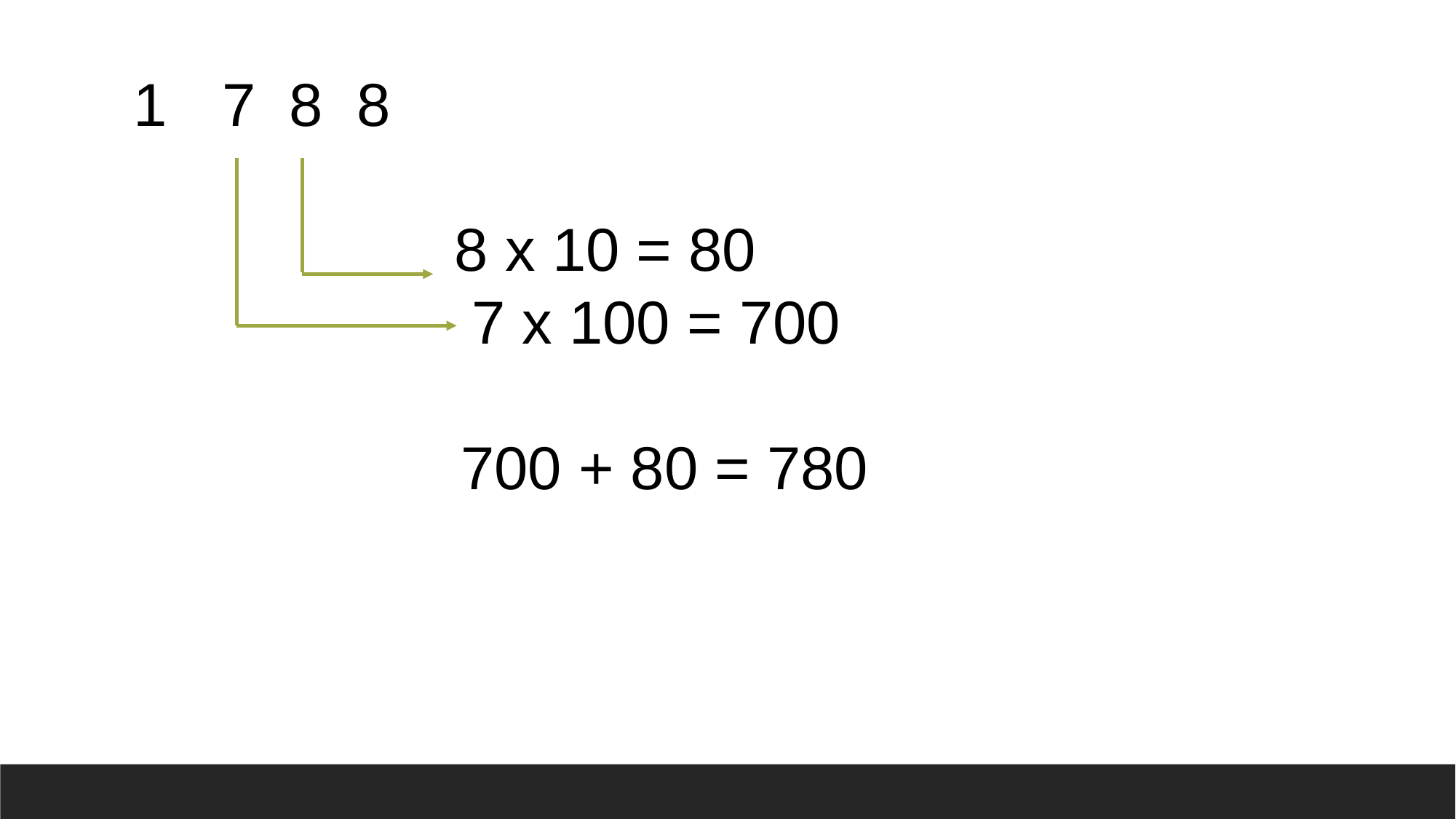

7  8  8

                   8 x 10 = 80
                    7 x 100 = 700

			700 + 80 = 780